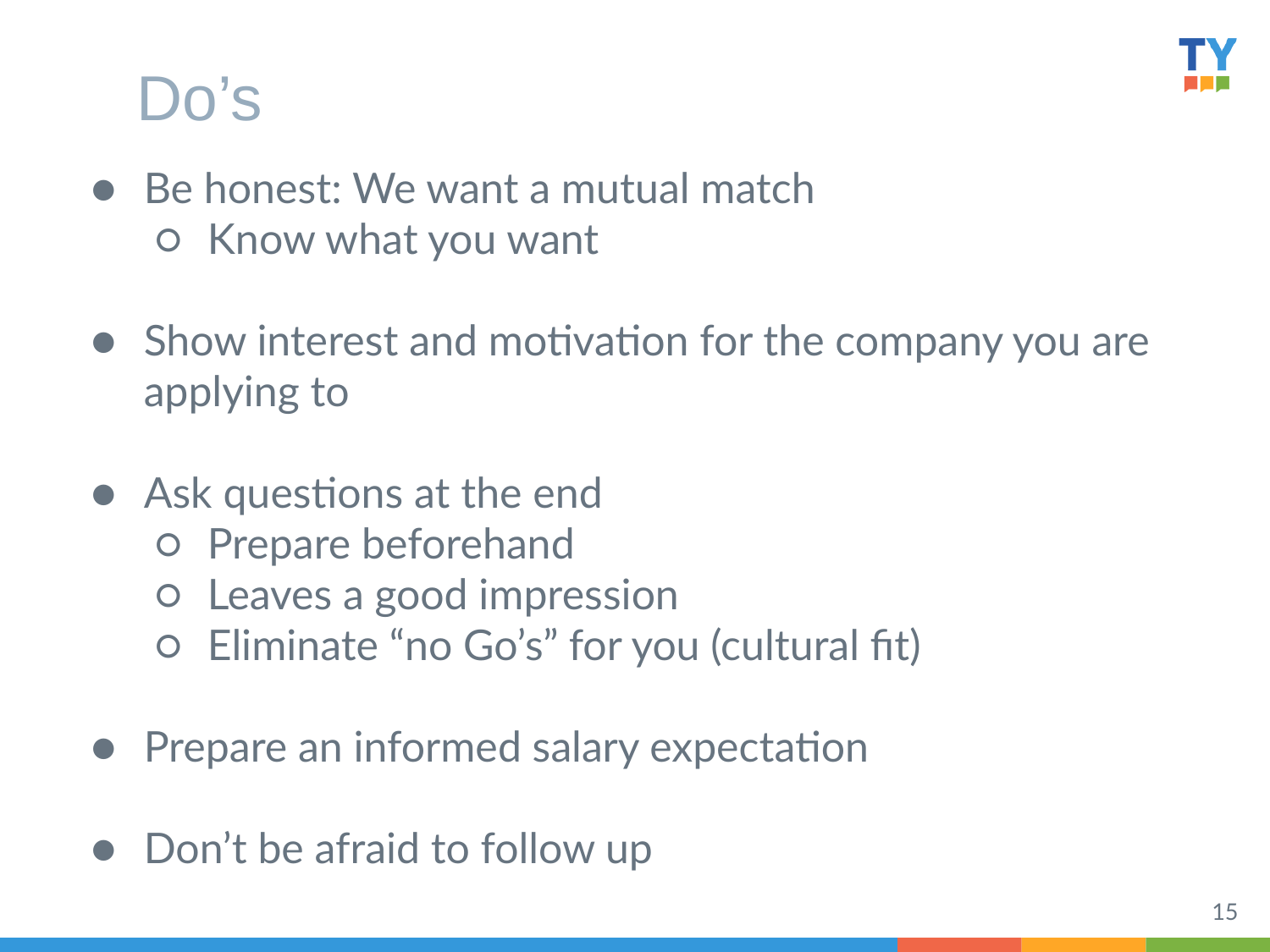

# Do’s

Be honest: We want a mutual match
Know what you want

Show interest and motivation for the company you are applying to

Ask questions at the end
Prepare beforehand
Leaves a good impression
Eliminate “no Go’s” for you (cultural fit)

Prepare an informed salary expectation

Don’t be afraid to follow up

15